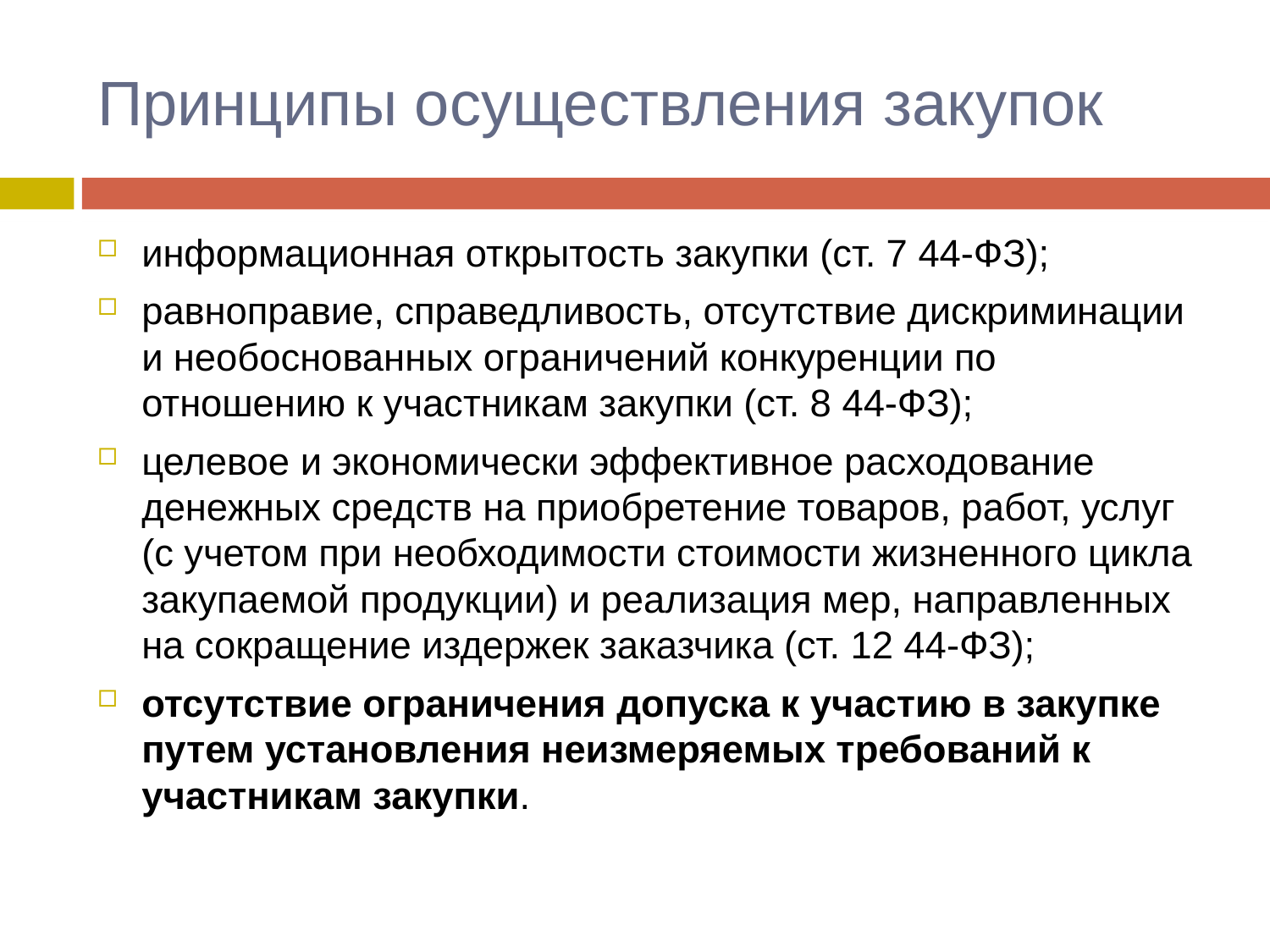

# Принципы осуществления закупок
информационная открытость закупки (ст. 7 44-ФЗ);
равноправие, справедливость, отсутствие дискриминации и необоснованных ограничений конкуренции по отношению к участникам закупки (ст. 8 44-ФЗ);
целевое и экономически эффективное расходование денежных средств на приобретение товаров, работ, услуг (с учетом при необходимости стоимости жизненного цикла закупаемой продукции) и реализация мер, направленных на сокращение издержек заказчика (ст. 12 44-ФЗ);
отсутствие ограничения допуска к участию в закупке путем установления неизмеряемых требований к участникам закупки.